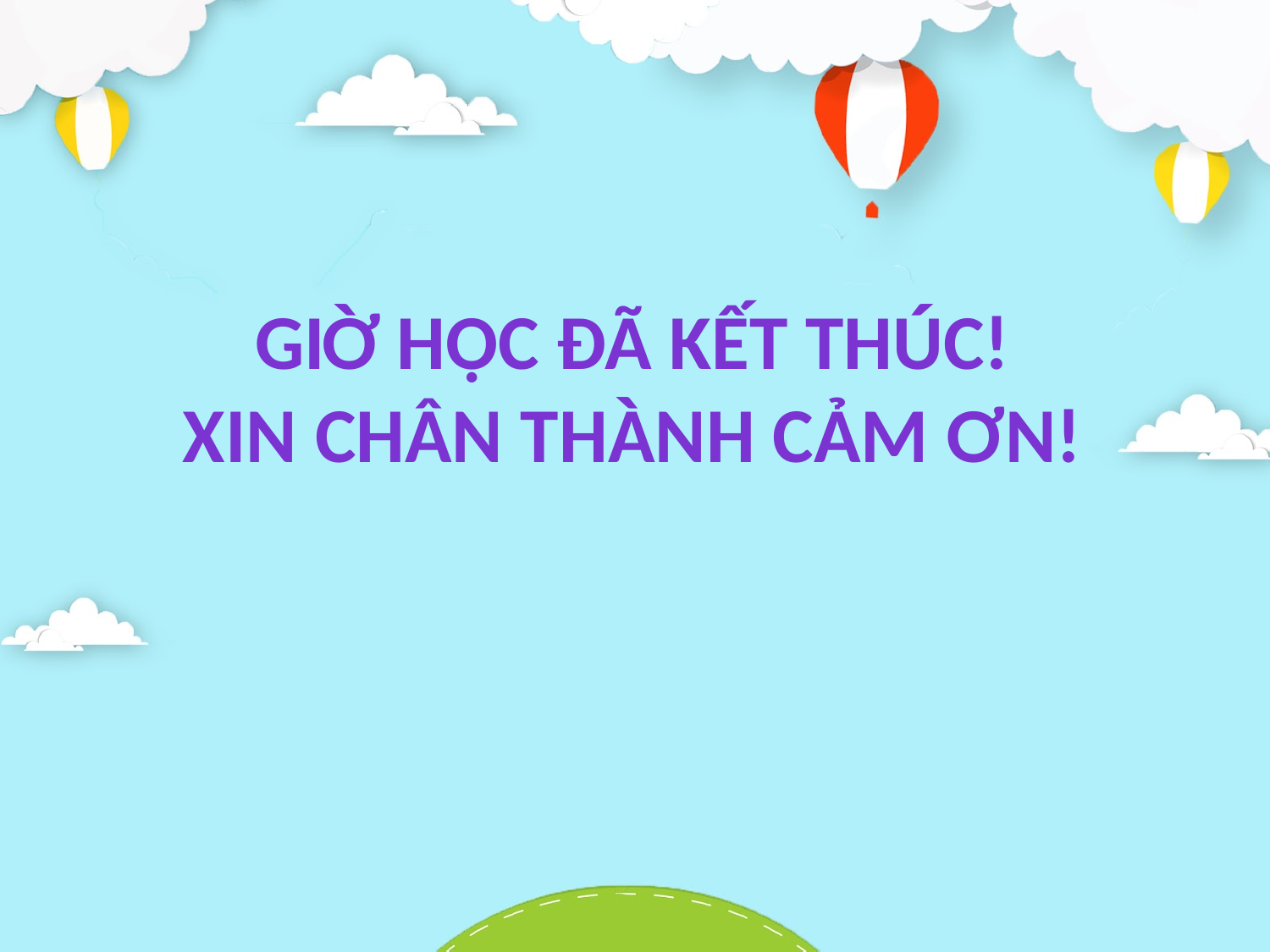

Giờ học đã kết thúc!
Xin chân thành cảm ơn!